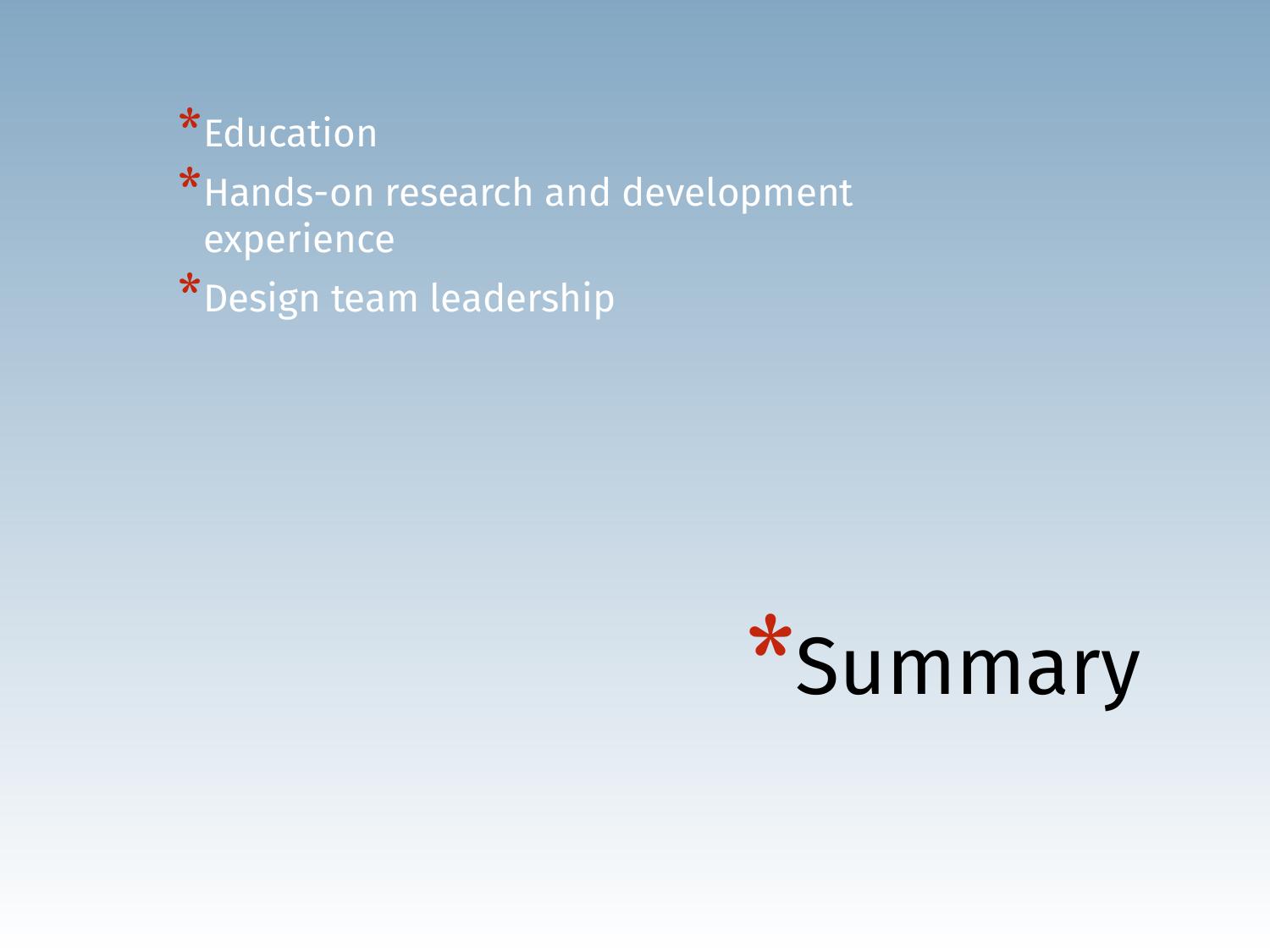

Education
Hands-on research and development experience
Design team leadership
# Summary